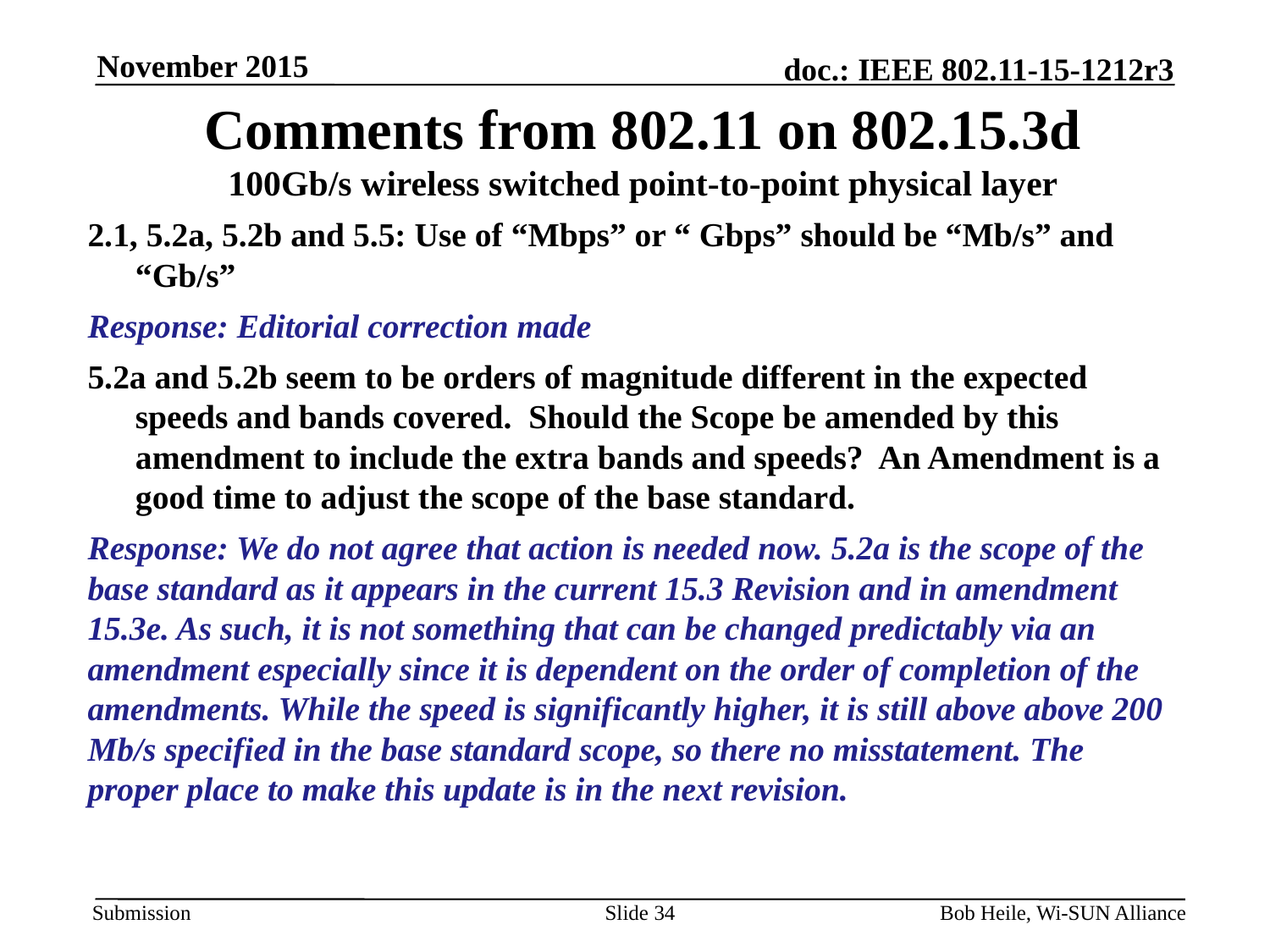

November 2015
# Comments from 802.11 on 802.15.3d 100Gb/s wireless switched point-to-point physical layer
2.1, 5.2a, 5.2b and 5.5: Use of “Mbps” or “ Gbps” should be “Mb/s” and “Gb/s”
Response: Editorial correction made
5.2a and 5.2b seem to be orders of magnitude different in the expected speeds and bands covered.  Should the Scope be amended by this amendment to include the extra bands and speeds?  An Amendment is a good time to adjust the scope of the base standard.
Response: We do not agree that action is needed now. 5.2a is the scope of the base standard as it appears in the current 15.3 Revision and in amendment 15.3e. As such, it is not something that can be changed predictably via an amendment especially since it is dependent on the order of completion of the amendments. While the speed is significantly higher, it is still above above 200 Mb/s specified in the base standard scope, so there no misstatement. The proper place to make this update is in the next revision.
Slide 34
Bob Heile, Wi-SUN Alliance